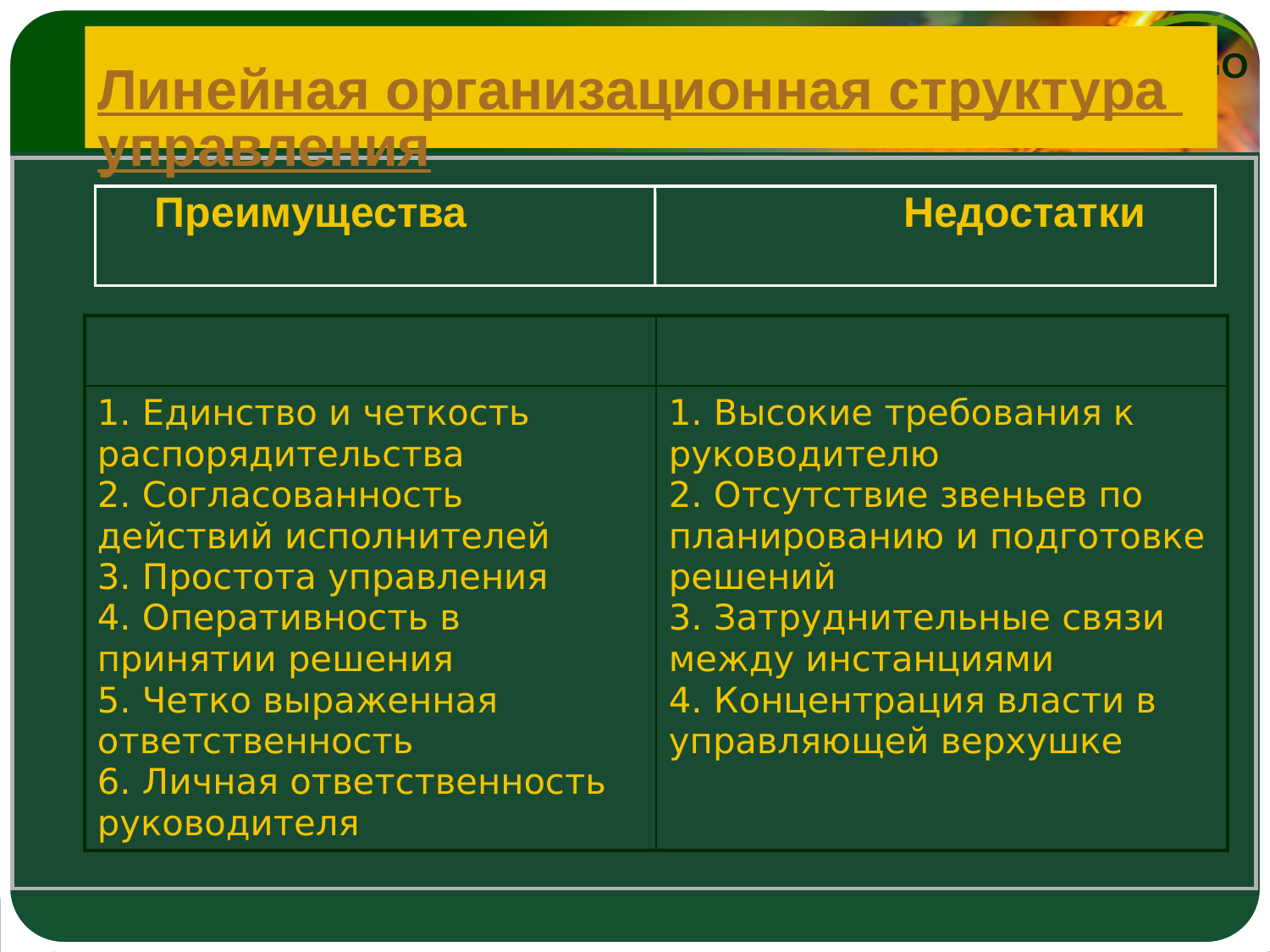

# Линейная организационная структура управления
    Преимущества                                     Недостатки

|  |  |
| --- | --- |
| 1. Единство и четкость распорядительства 2. Согласованность действий исполнителей 3. Простота управления 4. Оперативность в принятии решения 5. Четко выраженная ответственность 6. Личная ответственность руководителя | 1. Высокие требования к руководителю 2. Отсутствие звеньев по планированию и подготовке решений 3. Затруднительные связи между инстанциями 4. Концентрация власти в управляющей верхушке |